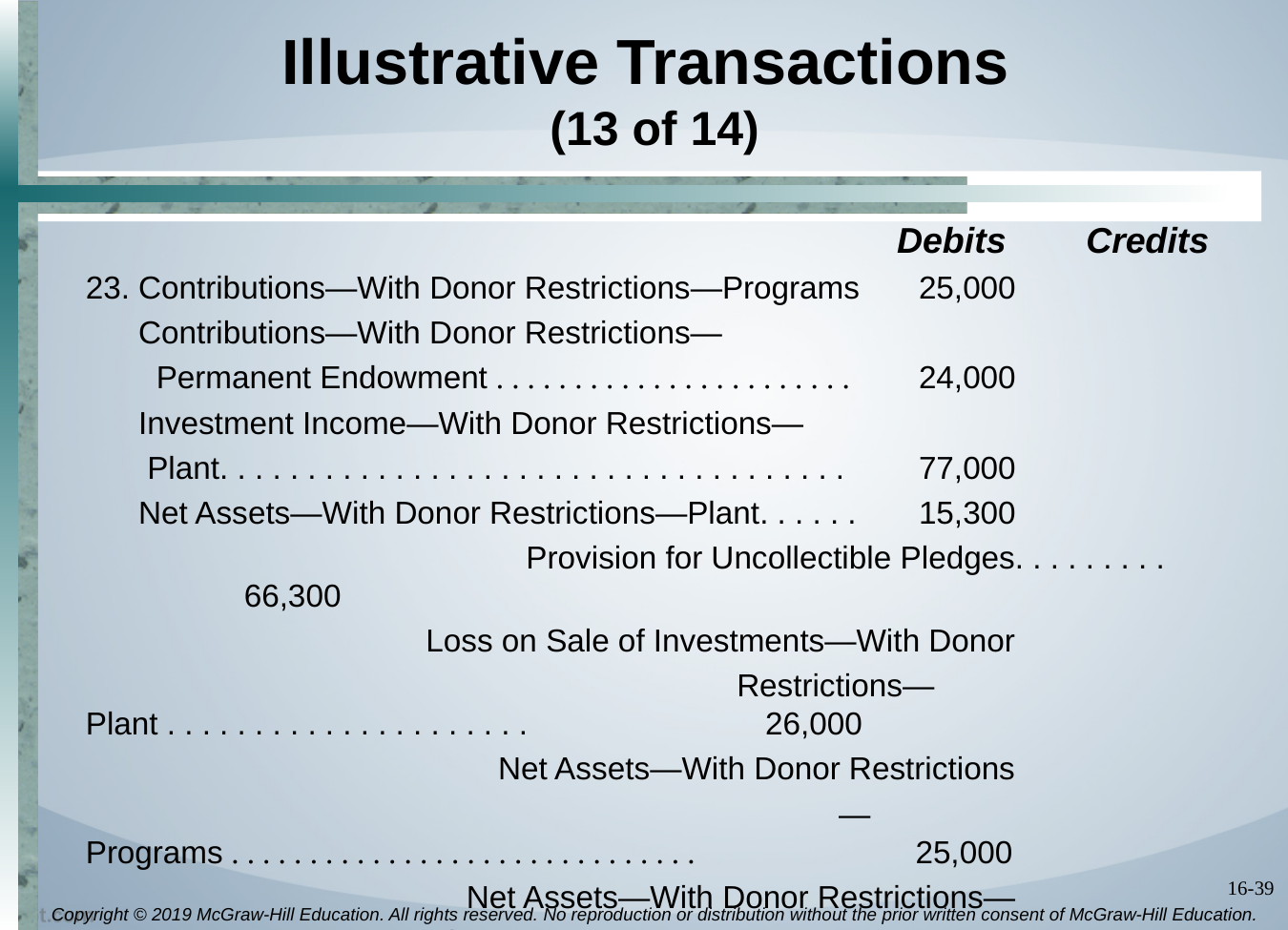

# Illustrative Transactions (13 of 14)
                                                                                 Debits        Credits
23. Contributions—With Donor Restrictions—Programs	25,000
      Contributions—With Donor Restrictions—
        Permanent Endowment . . . . . . . . . . . . . . . . . . . . . . .	24,000
      Investment Income—With Donor Restrictions—
       Plant. . . . . . . . . . . . . . . . . . . . . . . . . . . . . . . . . . . .	77,000
      Net Assets—With Donor Restrictions—Plant. . . . . .	15,300
	Provision for Uncollectible Pledges. . . . . . . . .                            66,300
        	Loss on Sale of Investments—With Donor
	 Restrictions—Plant . . . . . . . . . . . . . . . . . . . . .                           26,000
        	Net Assets—With Donor Restrictions
	  —Programs . . . . . . . . . . . . . . . . . . . . . . . . . . . . . .                         25,000
	Net Assets—With Donor Restrictions—
                 Permanent Endowment . . . . . . . . . . . . . . . . . .		   24,000